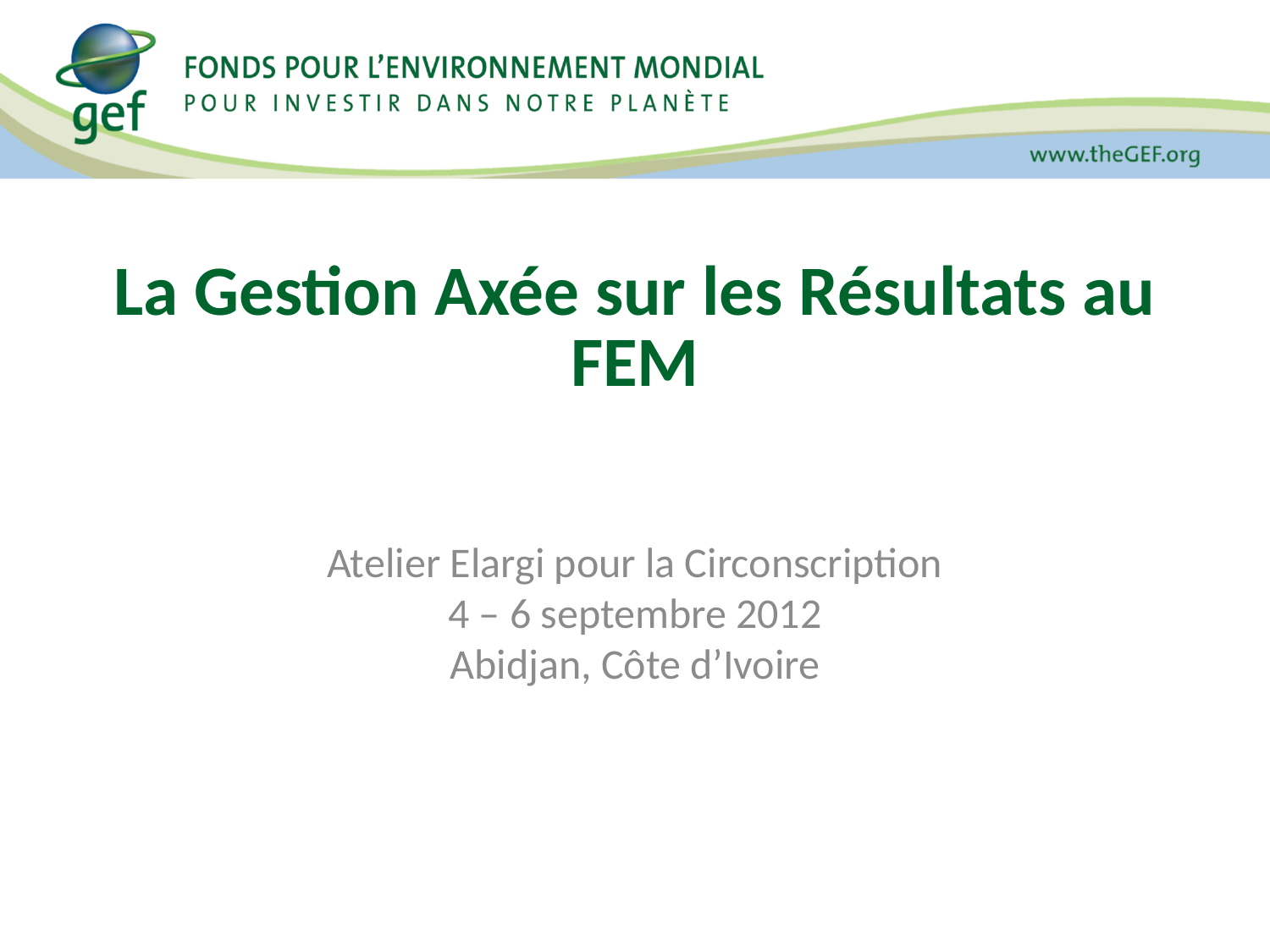

# La Gestion Axée sur les Résultats au FEM
Atelier Elargi pour la Circonscription
4 – 6 septembre 2012
Abidjan, Côte d’Ivoire